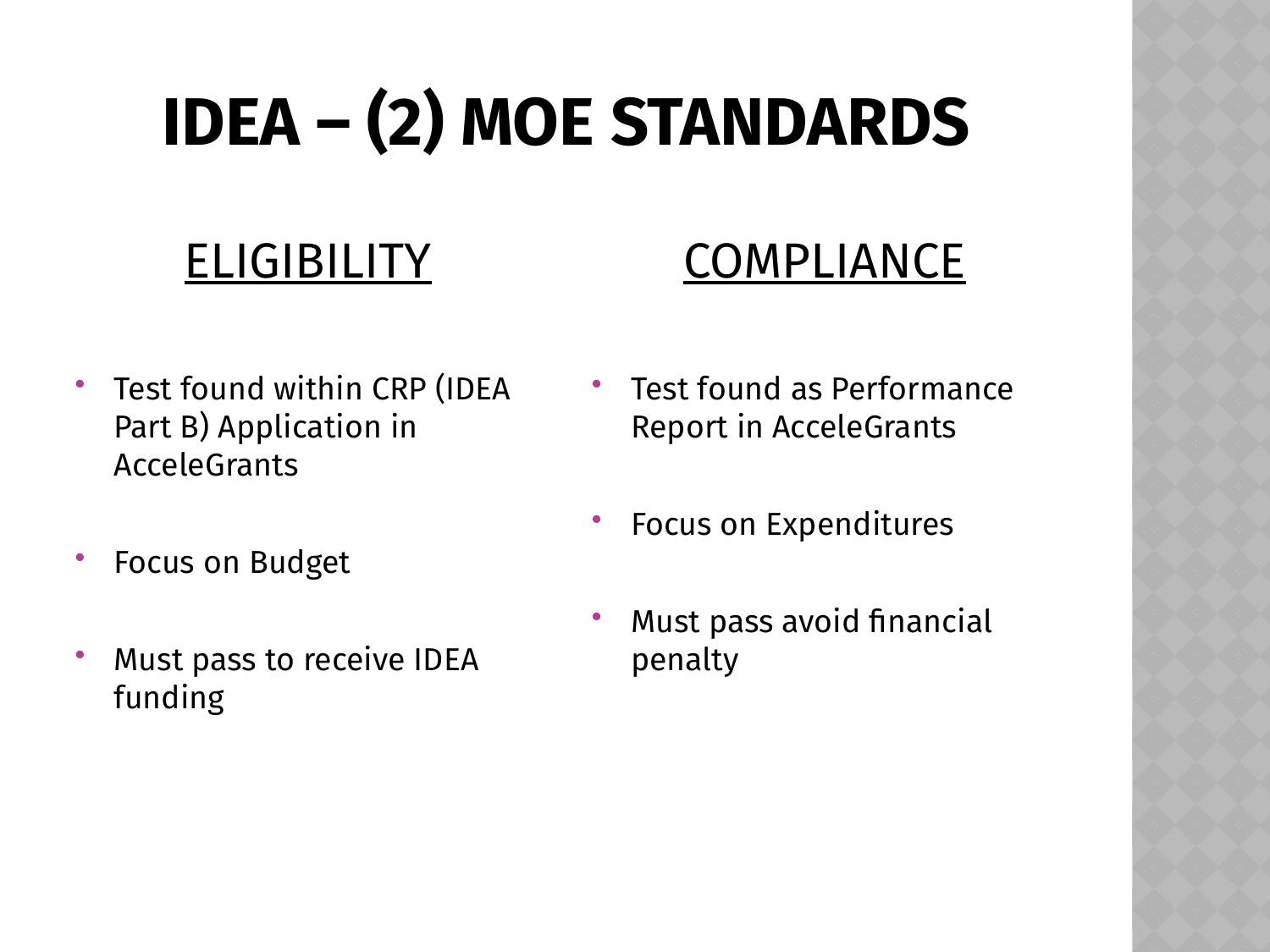

# IDEA – (2) MOE STANDARDS
ELIGIBILITY

Test found within CRP (IDEA Part B) Application in AcceleGrants

Focus on Budget

Must pass to receive IDEA funding
COMPLIANCE

Test found as Performance Report in AcceleGrants

Focus on Expenditures

Must pass avoid financial penalty